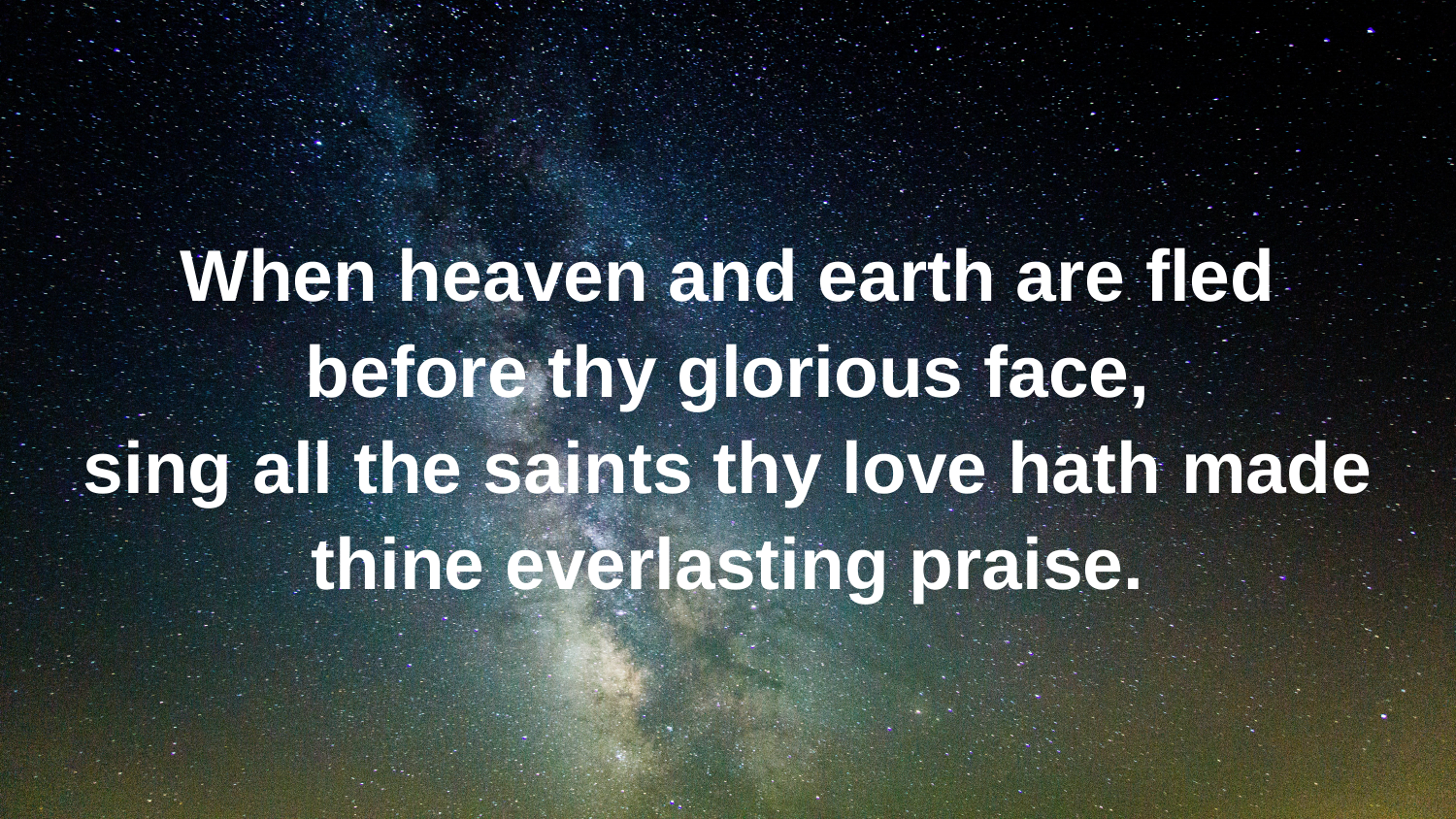

When heaven and earth are fled
before thy glorious face,
sing all the saints thy love hath made
thine everlasting praise.